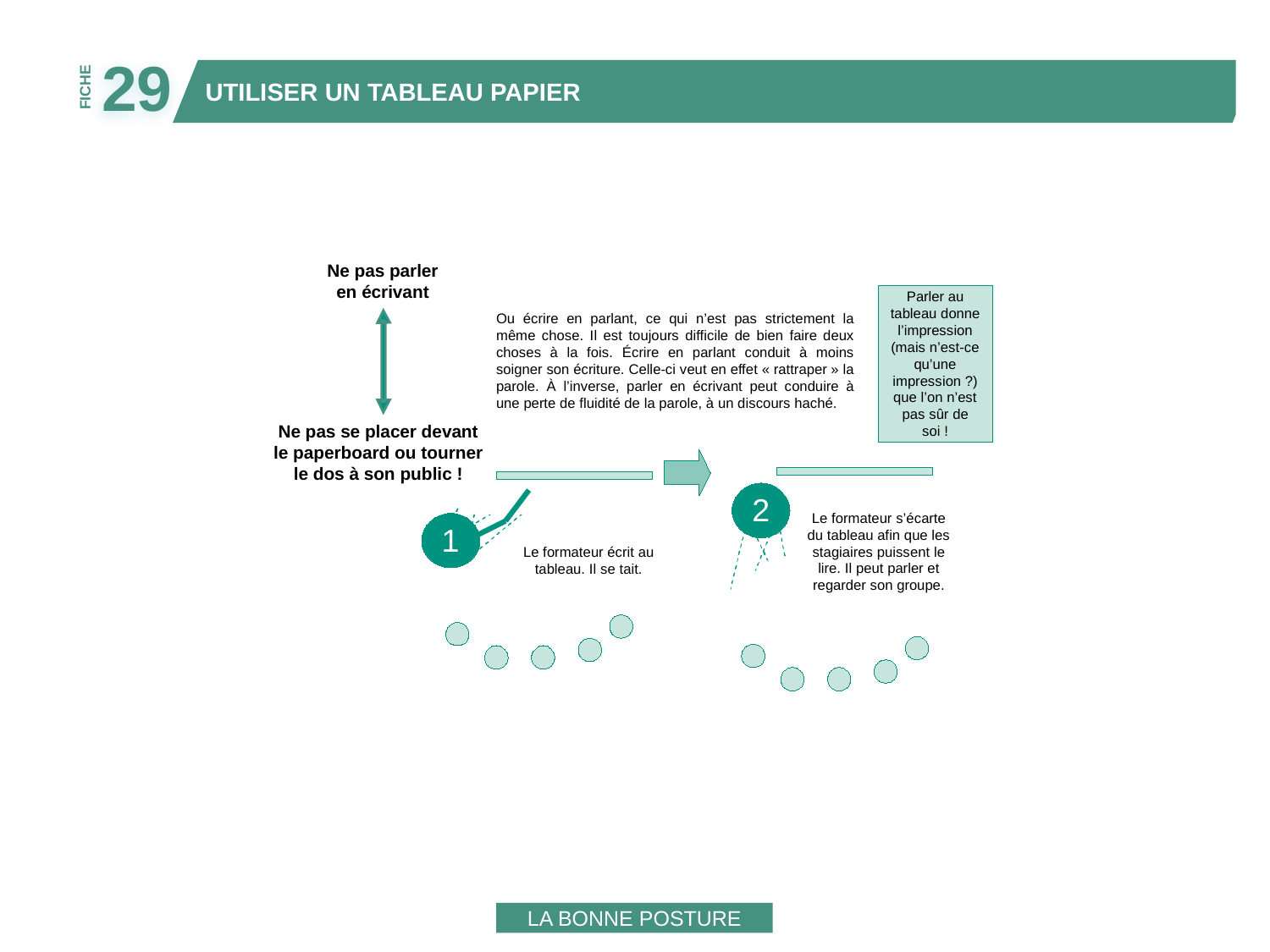

29

UTILISER UN TABLEAU PAPIER
FICHE
Ne pas parler
en écrivant

Parler au
tableau donne
l’impression
(mais n’est-ce
qu’une
impression ?)
que l’on n’est
pas sûr de
soi !
Ou écrire en parlant, ce qui n’est pas strictement la même chose. Il est toujours difficile de bien faire deux choses à la fois. Écrire en parlant conduit à moins soigner son écriture. Celle-ci veut en effet « rattraper » la parole. À l’inverse, parler en écrivant peut conduire à une perte de fluidité de la parole, à un discours haché.

Ne pas se placer devant
le paperboard ou tourner
le dos à son public !

2

Le formateur s’écarte
du tableau afin que les
stagiaires puissent le
lire. Il peut parler et
regarder son groupe.

1

Le formateur écrit au
tableau. Il se tait.

LA BONNE POSTURE